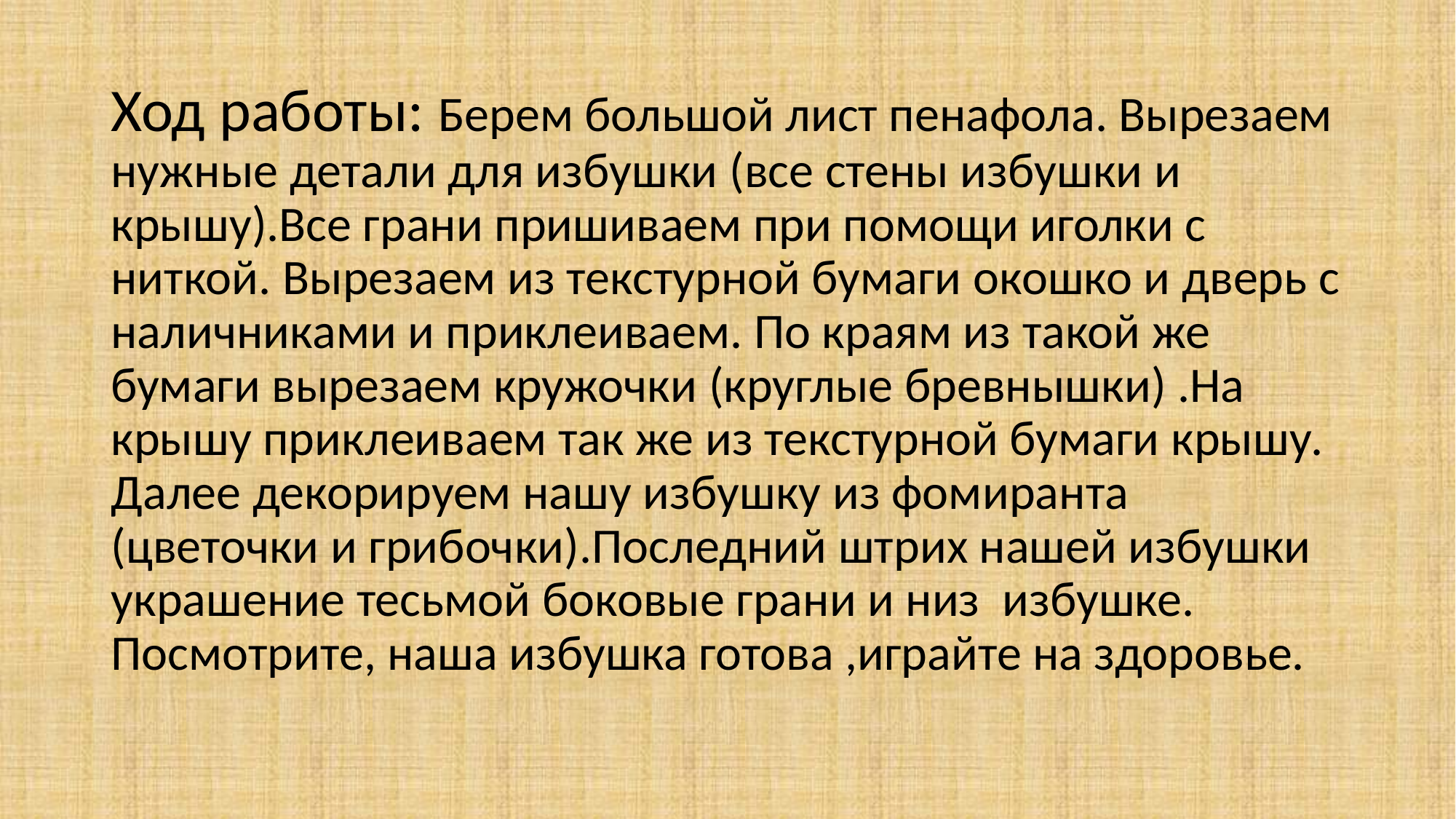

# Ход работы: Берем большой лист пенафола. Вырезаем нужные детали для избушки (все стены избушки и крышу).Все грани пришиваем при помощи иголки с ниткой. Вырезаем из текстурной бумаги окошко и дверь с наличниками и приклеиваем. По краям из такой же бумаги вырезаем кружочки (круглые бревнышки) .На крышу приклеиваем так же из текстурной бумаги крышу. Далее декорируем нашу избушку из фомиранта (цветочки и грибочки).Последний штрих нашей избушки украшение тесьмой боковые грани и низ  избушке. Посмотрите, наша избушка готова ,играйте на здоровье.